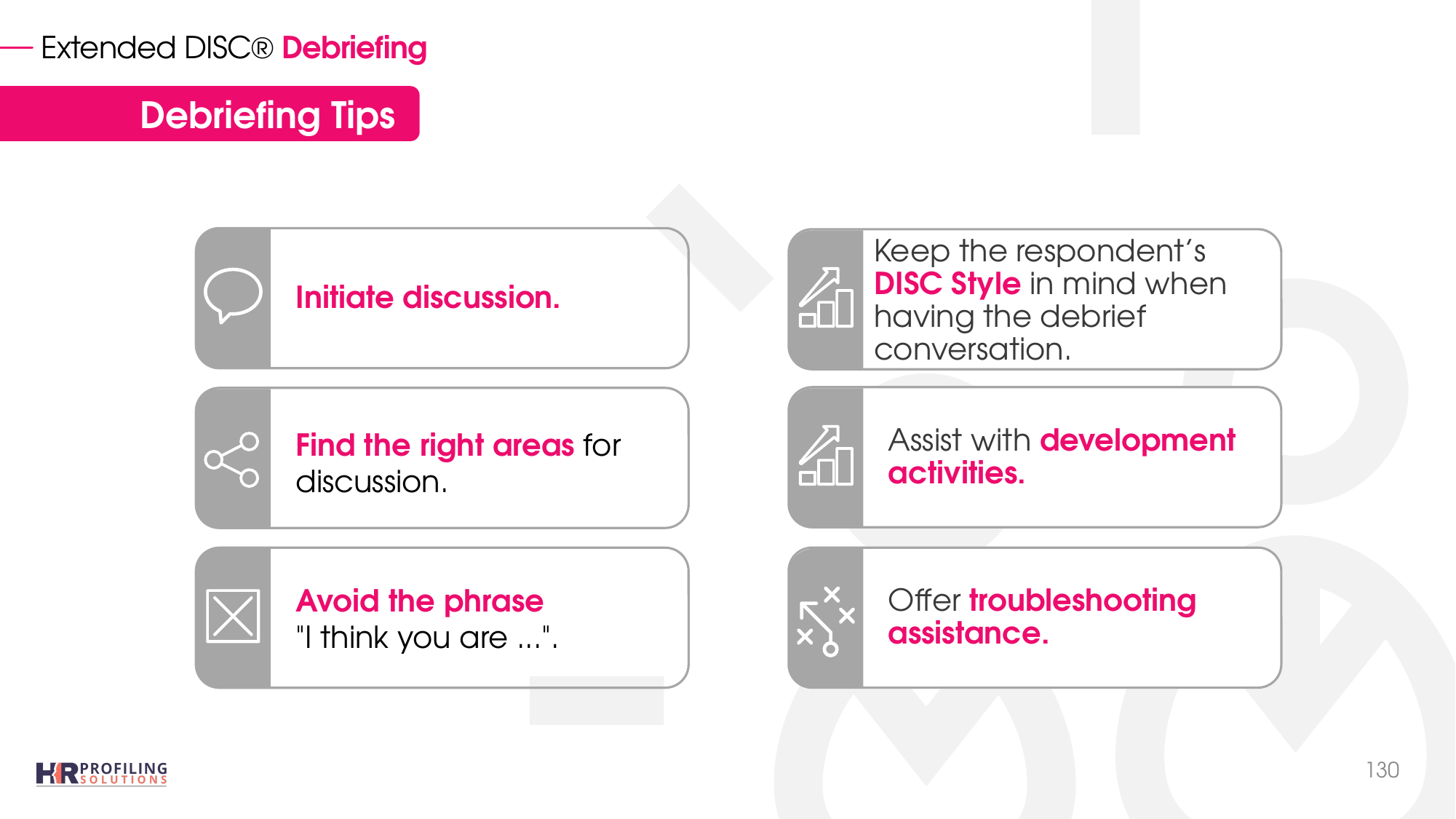

# Extended DISC® Debriefing
Debriefing Tips

Initiate discussion.

Keep the respondent’s DISC Style in mind when having the debrief conversation.

Assist with development activities.

Find the right areas for discussion.

Offer troubleshooting assistance.

Avoid the phrase
"I think you are ...".

130